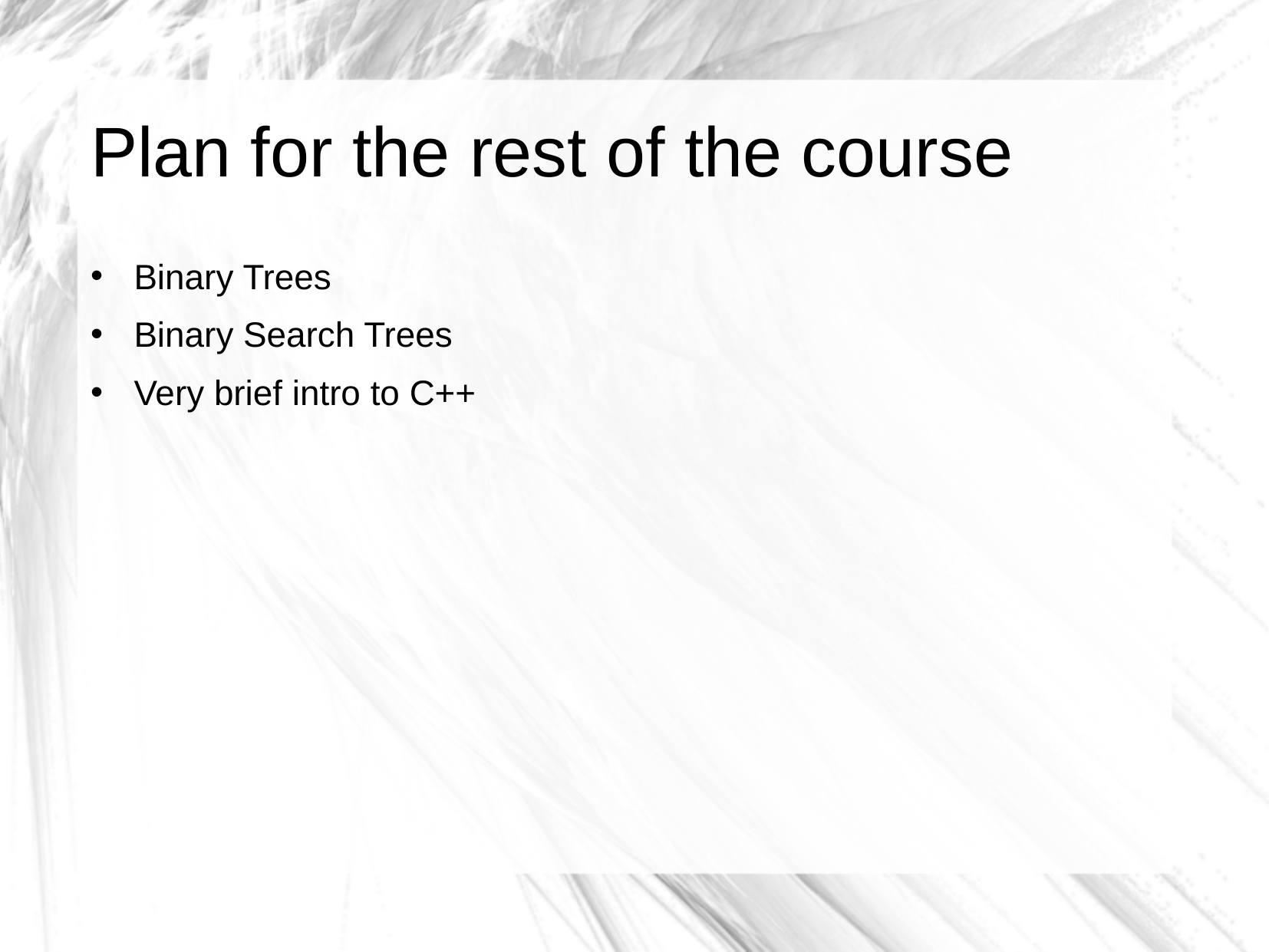

# Plan for the rest of the course
Binary Trees
Binary Search Trees
Very brief intro to C++